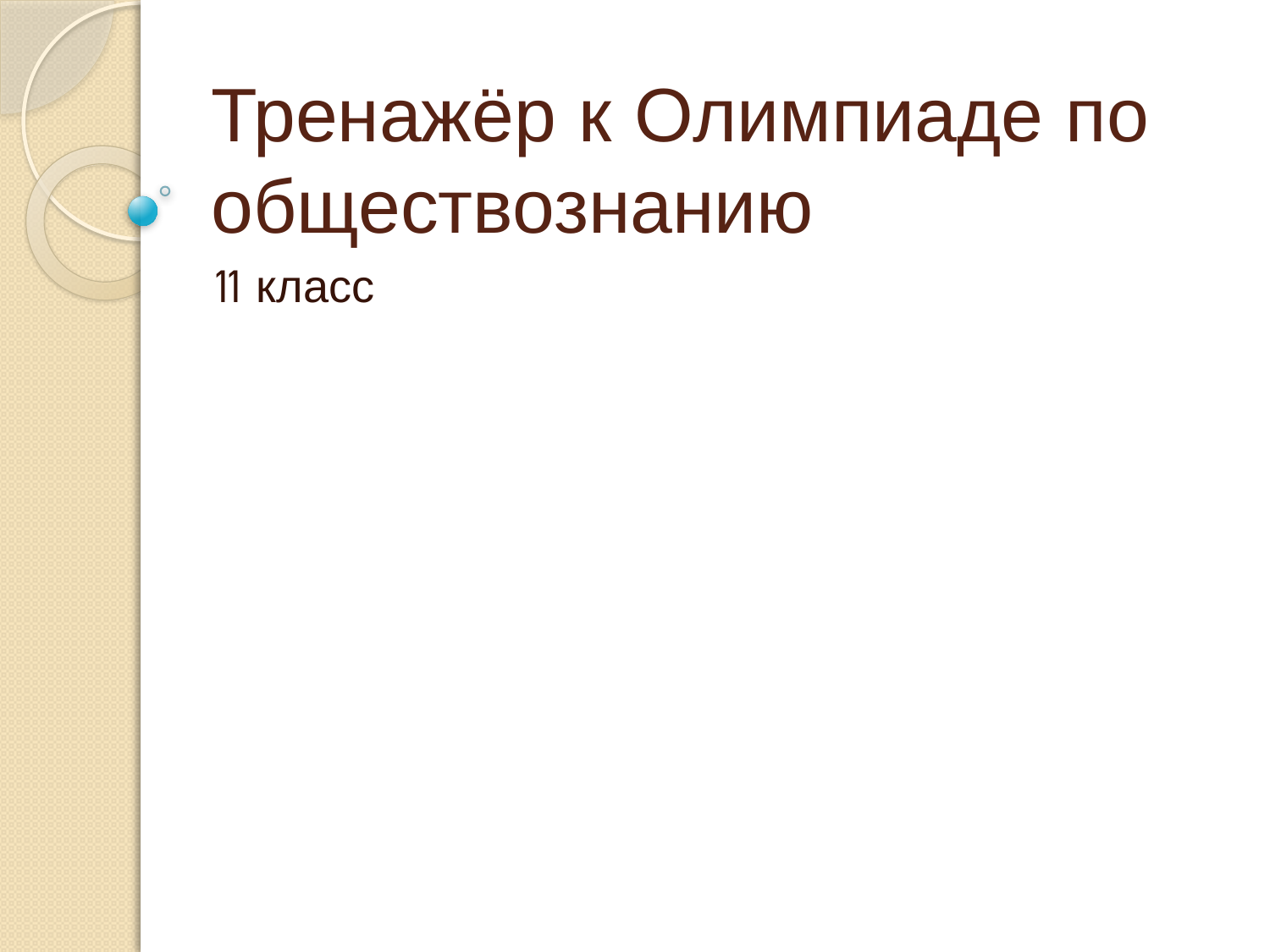

# Тренажёр к Олимпиаде по обществознанию
11 класс